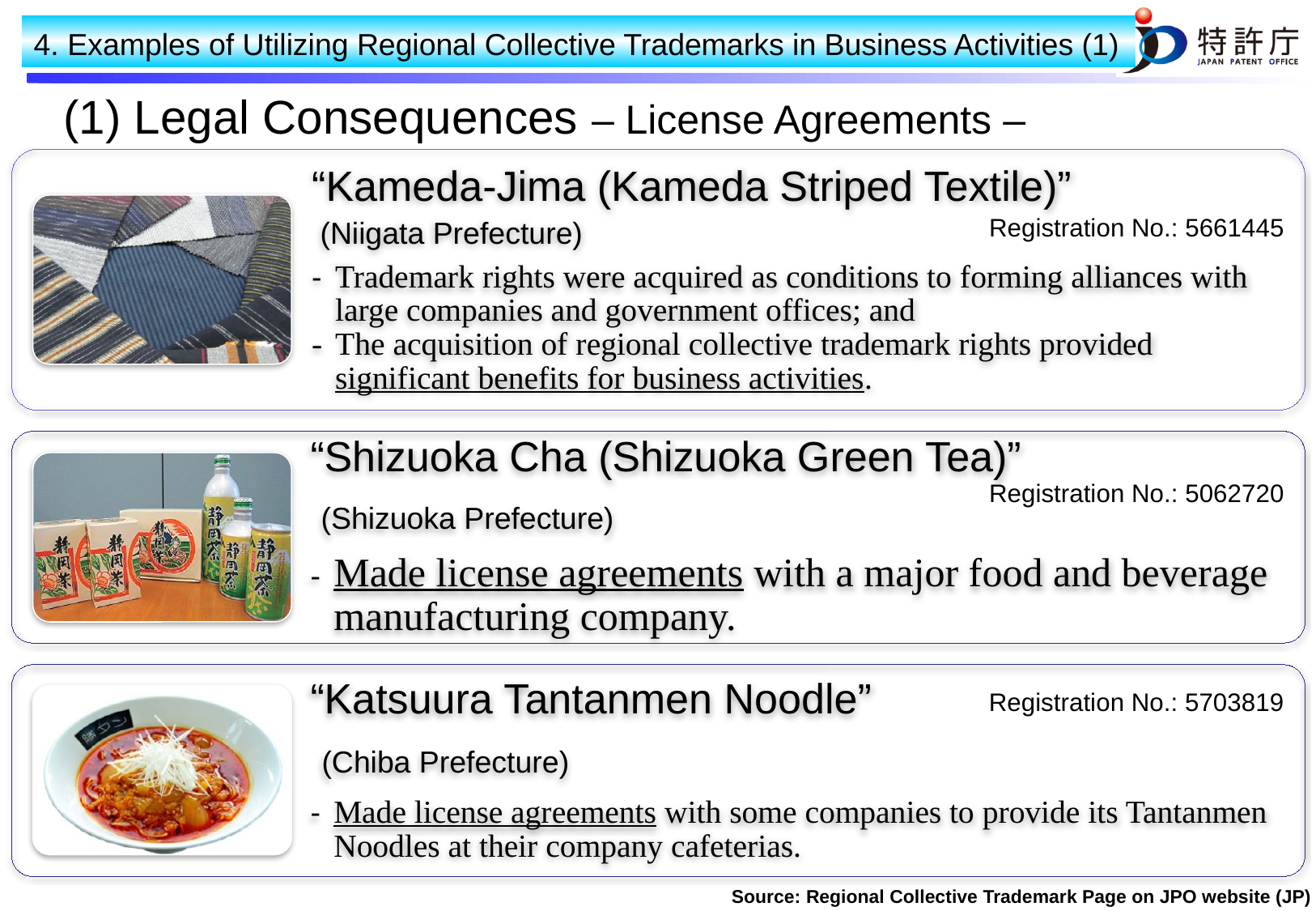

4. Examples of Utilizing Regional Collective Trademarks in Business Activities (1)
(1) Legal Consequences – License Agreements –
“Kameda-Jima (Kameda Striped Textile)”
 (Niigata Prefecture)
- 	Trademark rights were acquired as conditions to forming alliances with large companies and government offices; and
-	The acquisition of regional collective trademark rights provided significant benefits for business activities.
“Shizuoka Cha (Shizuoka Green Tea)”
 (Shizuoka Prefecture)
- 	Made license agreements with a major food and beverage manufacturing company.
“Katsuura Tantanmen Noodle”
 (Chiba Prefecture)
- 	Made license agreements with some companies to provide its Tantanmen Noodles at their company cafeterias.
Registration No.: 5661445
Registration No.: 5062720
Registration No.: 5703819
Source: Regional Collective Trademark Page on JPO website (JP)